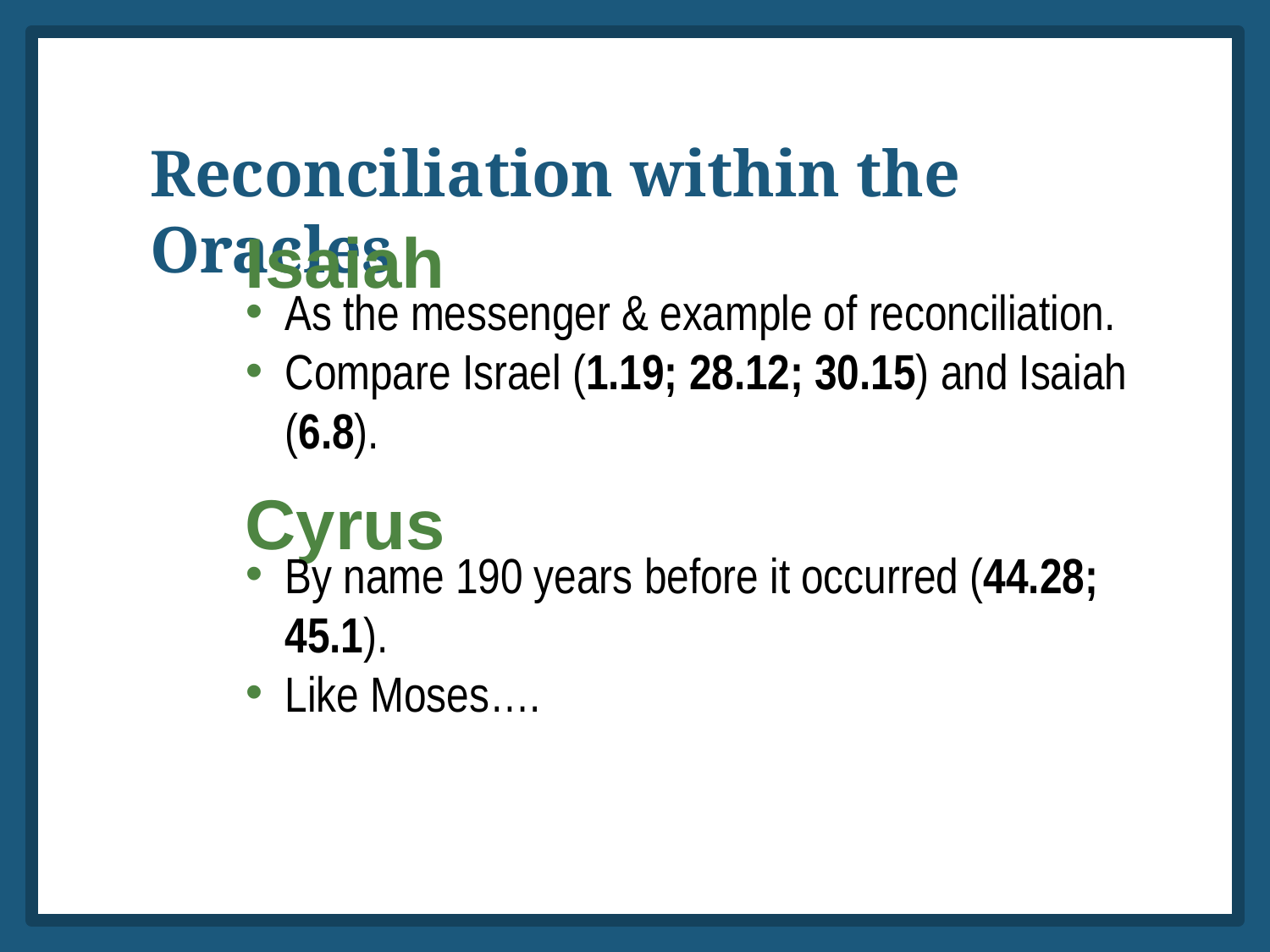

Reconciliation within the Oracles
Isaiah
As the messenger & example of reconciliation.
Compare Israel (1.19; 28.12; 30.15) and Isaiah (6.8).
Cyrus
By name 190 years before it occurred (44.28; 45.1).
Like Moses….